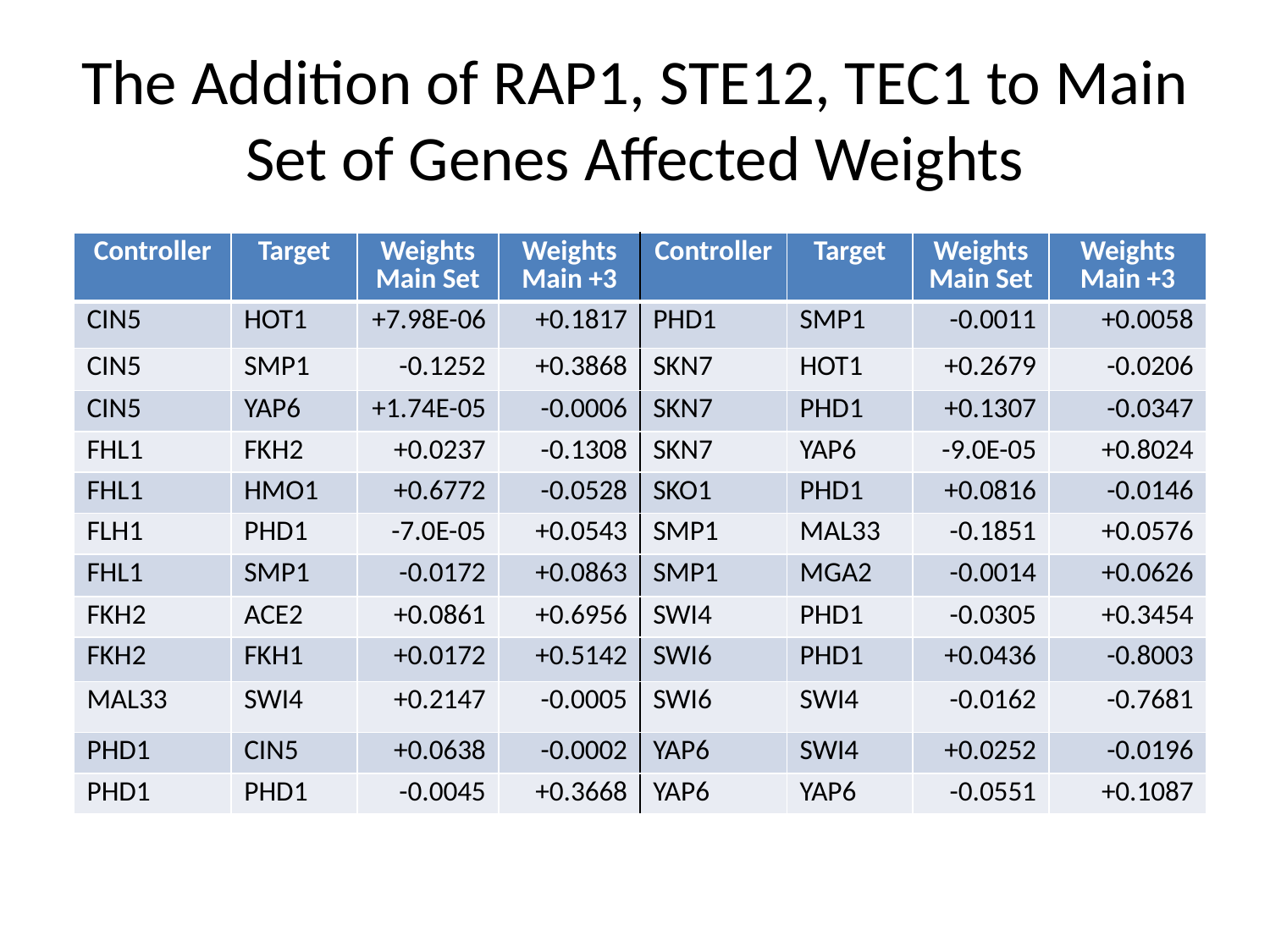

# The Addition of RAP1, STE12, TEC1 to Main Set of Genes Affected Weights
| Controller | Target | Weights Main Set | Weights Main +3 | Controller | Target | Weights Main Set | Weights Main +3 |
| --- | --- | --- | --- | --- | --- | --- | --- |
| CIN5 | HOT1 | +7.98E-06 | +0.1817 | PHD1 | SMP1 | -0.0011 | +0.0058 |
| CIN5 | SMP1 | -0.1252 | +0.3868 | SKN7 | HOT1 | +0.2679 | -0.0206 |
| CIN5 | YAP6 | +1.74E-05 | -0.0006 | SKN7 | PHD1 | +0.1307 | -0.0347 |
| FHL1 | FKH2 | +0.0237 | -0.1308 | SKN7 | YAP6 | -9.0E-05 | +0.8024 |
| FHL1 | HMO1 | +0.6772 | -0.0528 | SKO1 | PHD1 | +0.0816 | -0.0146 |
| FLH1 | PHD1 | -7.0E-05 | +0.0543 | SMP1 | MAL33 | -0.1851 | +0.0576 |
| FHL1 | SMP1 | -0.0172 | +0.0863 | SMP1 | MGA2 | -0.0014 | +0.0626 |
| FKH2 | ACE2 | +0.0861 | +0.6956 | SWI4 | PHD1 | -0.0305 | +0.3454 |
| FKH2 | FKH1 | +0.0172 | +0.5142 | SWI6 | PHD1 | +0.0436 | -0.8003 |
| MAL33 | SWI4 | +0.2147 | -0.0005 | SWI6 | SWI4 | -0.0162 | -0.7681 |
| PHD1 | CIN5 | +0.0638 | -0.0002 | YAP6 | SWI4 | +0.0252 | -0.0196 |
| PHD1 | PHD1 | -0.0045 | +0.3668 | YAP6 | YAP6 | -0.0551 | +0.1087 |